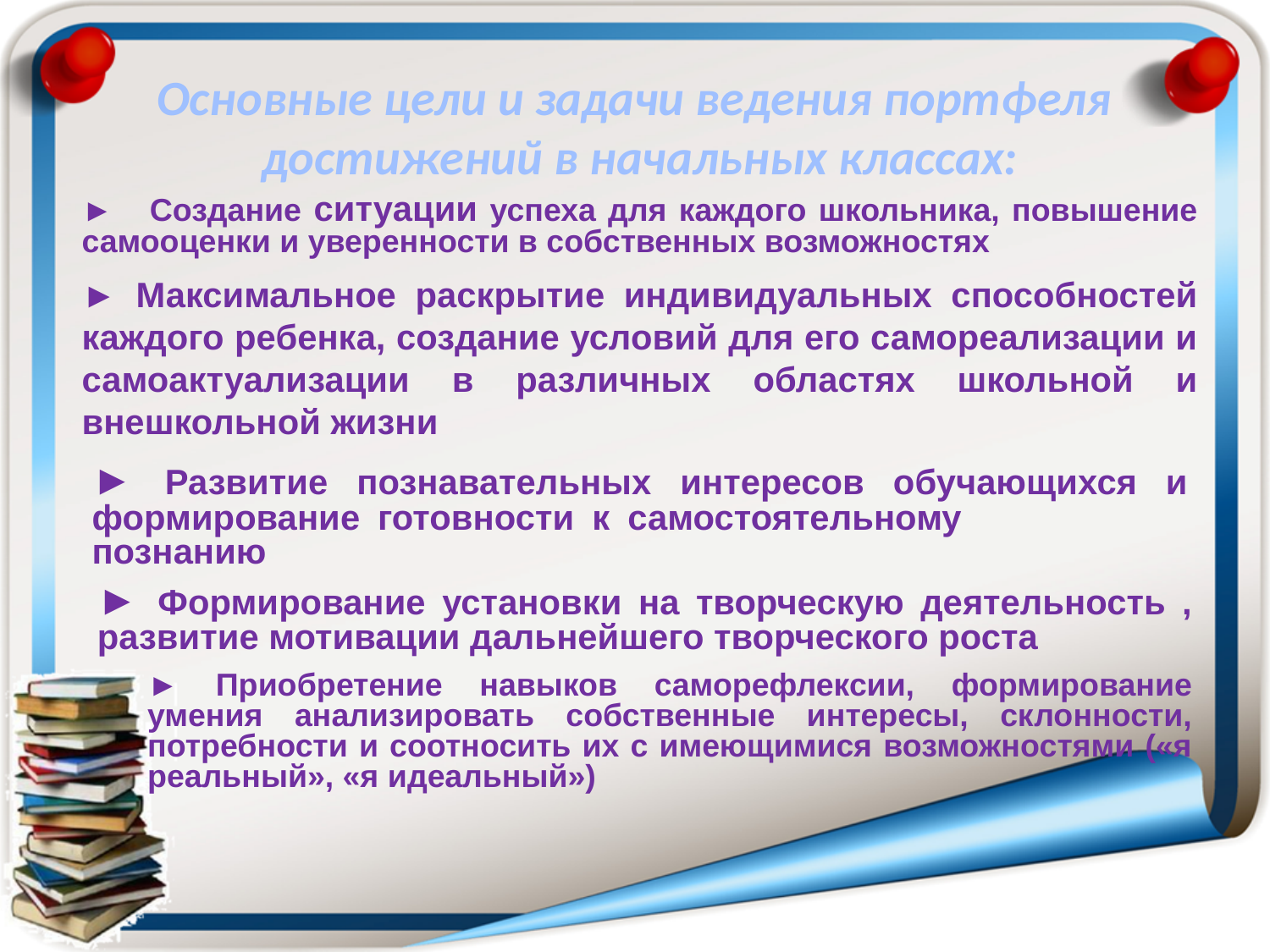

Основные цели и задачи ведения портфеля  достижений в начальных классах:
►   Создание ситуации успеха для каждого школьника, повышение самооценки и уверенности в собственных возможностях
► Максимальное раскрытие индивидуальных способностей каждого ребенка, создание условий для его самореализации и самоактуализации в различных областях школьной и внешкольной жизни
► Развитие познавательных интересов обучающихся и формирование готовности к самостоятельному       	познанию
► Формирование установки на творческую деятельность , развитие мотивации дальнейшего творческого роста
► Приобретение навыков саморефлексии, формирование умения анализировать собственные интересы, склонности, потребности и соотносить их с имеющимися возможностями («я реальный», «я идеальный»)